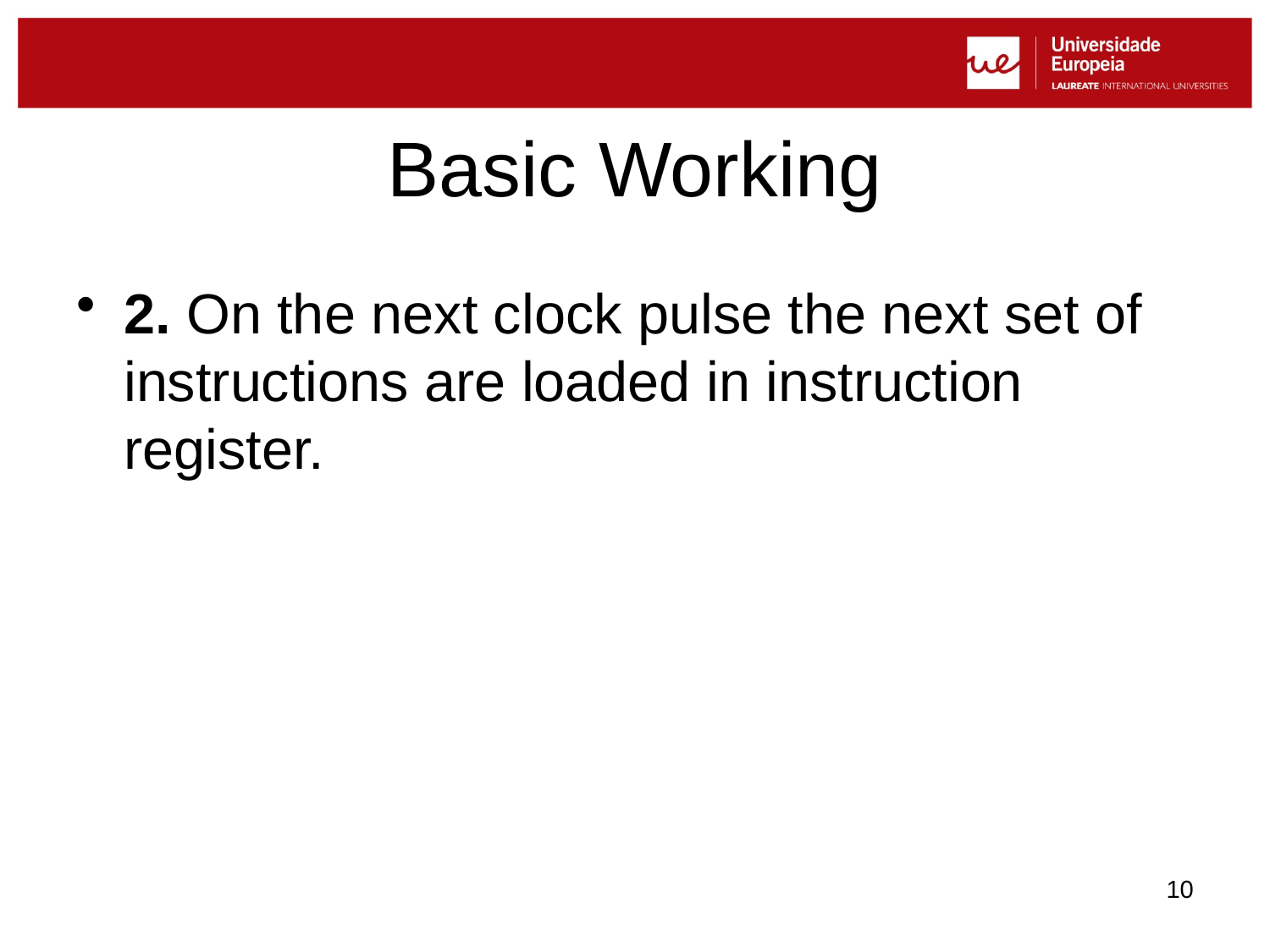

# Basic Working
2. On the next clock pulse the next set of instructions are loaded in instruction register.
10